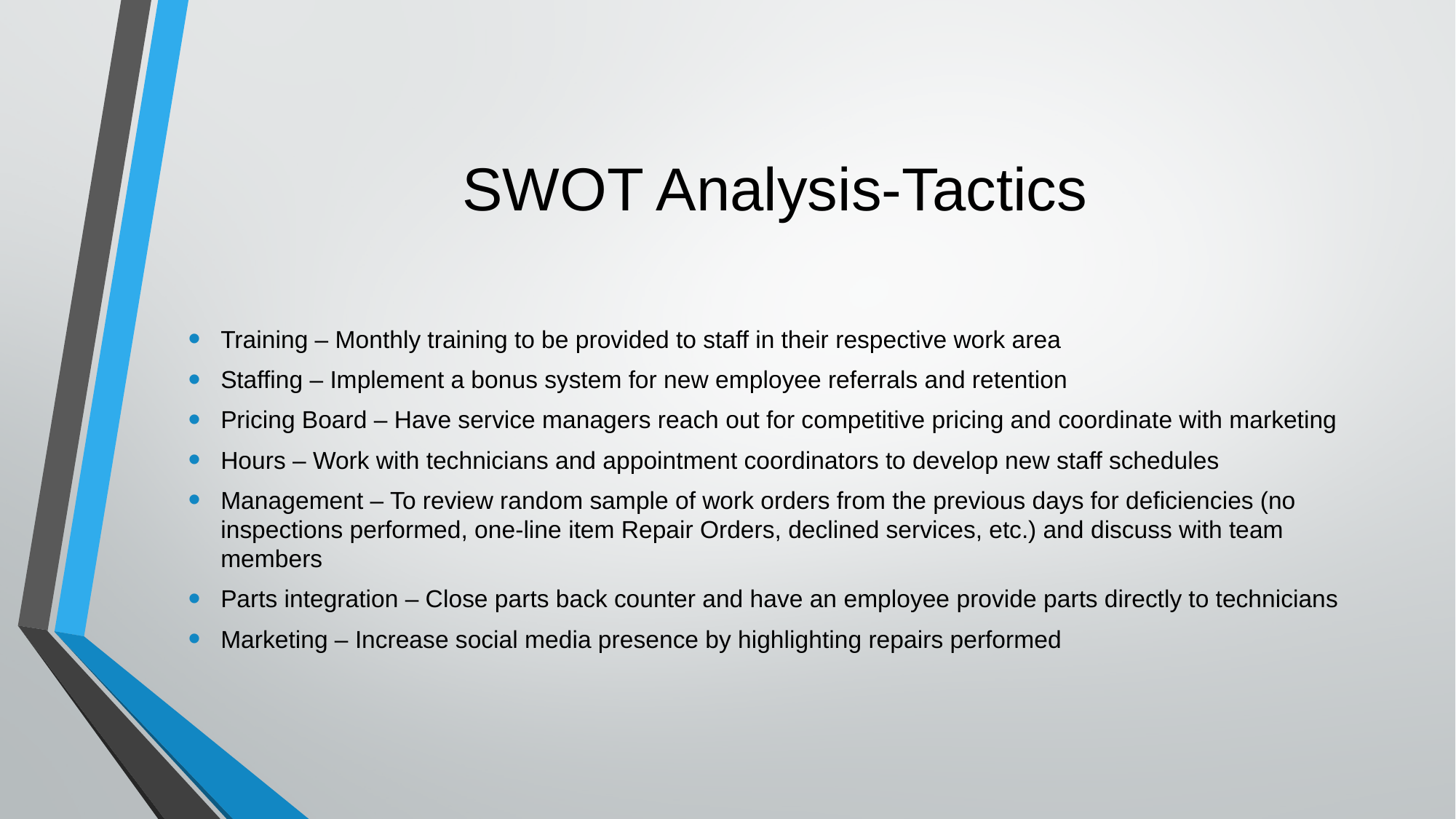

# SWOT Analysis-Tactics
Training – Monthly training to be provided to staff in their respective work area
Staffing – Implement a bonus system for new employee referrals and retention
Pricing Board – Have service managers reach out for competitive pricing and coordinate with marketing
Hours – Work with technicians and appointment coordinators to develop new staff schedules
Management – To review random sample of work orders from the previous days for deficiencies (no inspections performed, one-line item Repair Orders, declined services, etc.) and discuss with team members
Parts integration – Close parts back counter and have an employee provide parts directly to technicians
Marketing – Increase social media presence by highlighting repairs performed